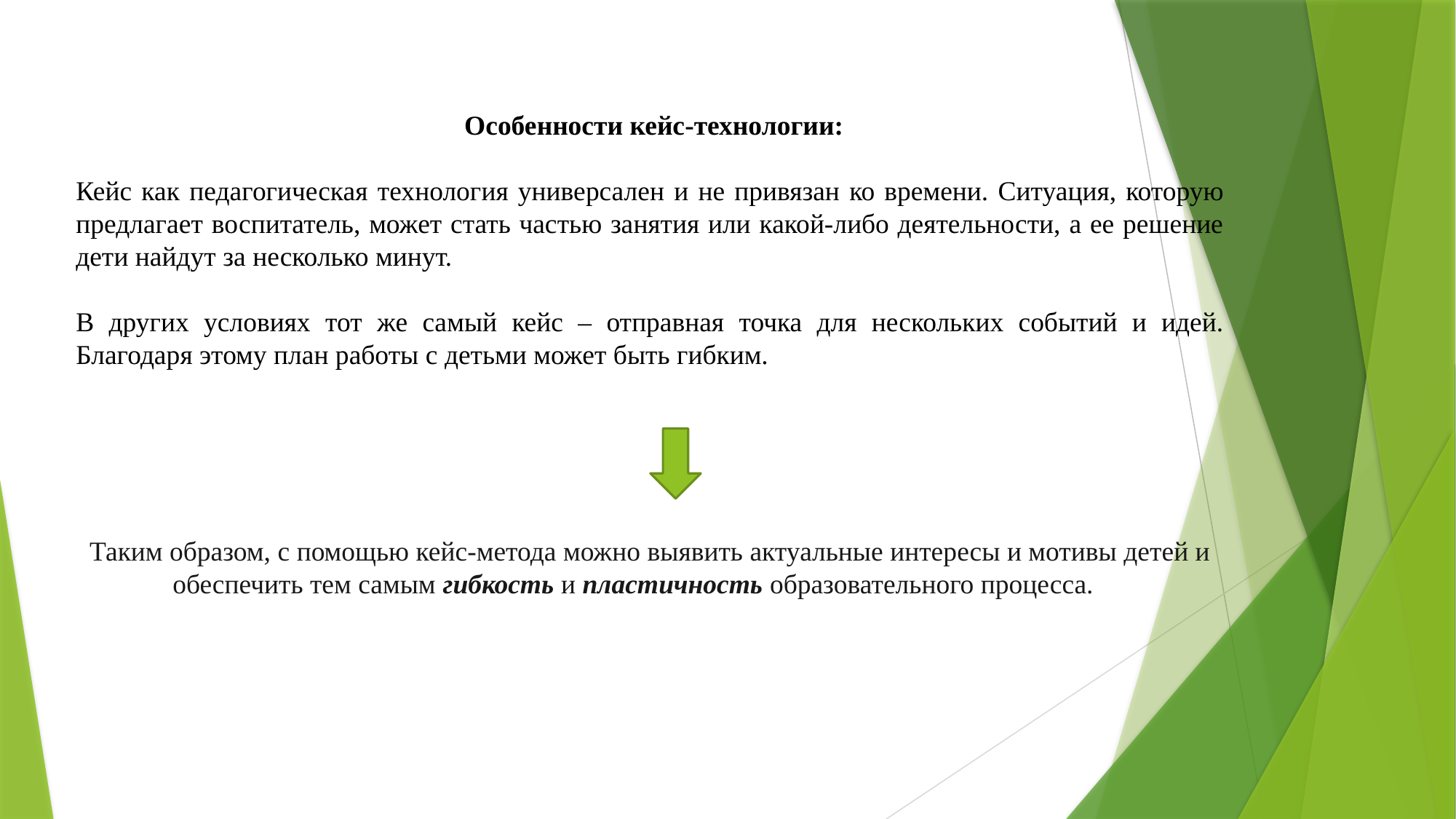

Особенности кейс-технологии:

Кейс как педагогическая технология универсален и не привязан ко времени. Ситуация, которую предлагает воспитатель, может стать частью занятия или какой-либо деятельности, а ее решение дети найдут за несколько минут.

В других условиях тот же самый кейс – отправная точка для нескольких событий и идей. Благодаря этому план работы с детьми может быть гибким.

Таким образом, с помощью кейс-метода можно выявить актуальные интересы и мотивы детей и обеспечить тем самым гибкость и пластичность образовательного процесса.